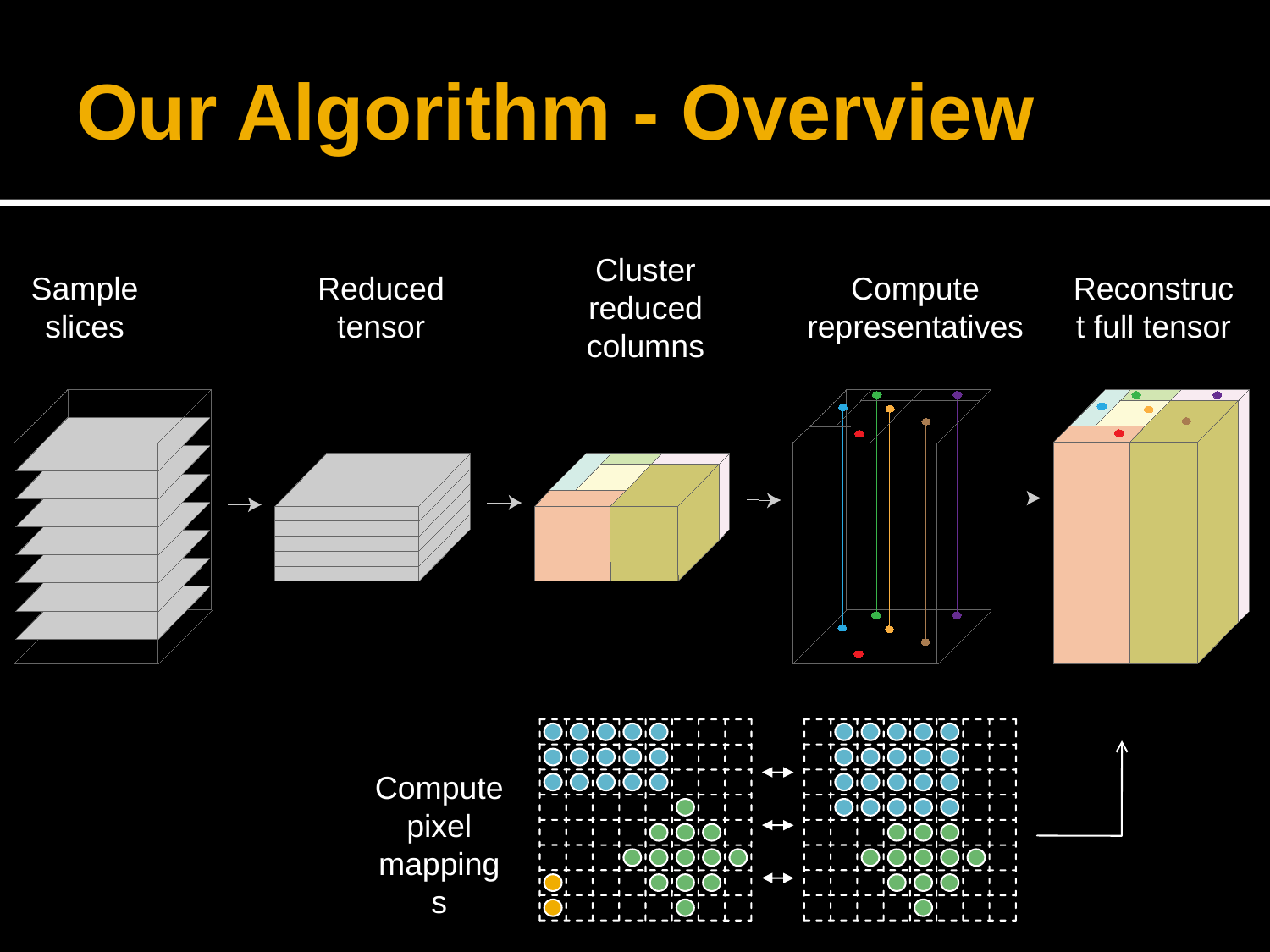

# Our Algorithm - Overview
Cluster reduced columns
Sample slices
Reduced tensor
Compute representatives
Reconstruct full tensor

Compute pixel mappings